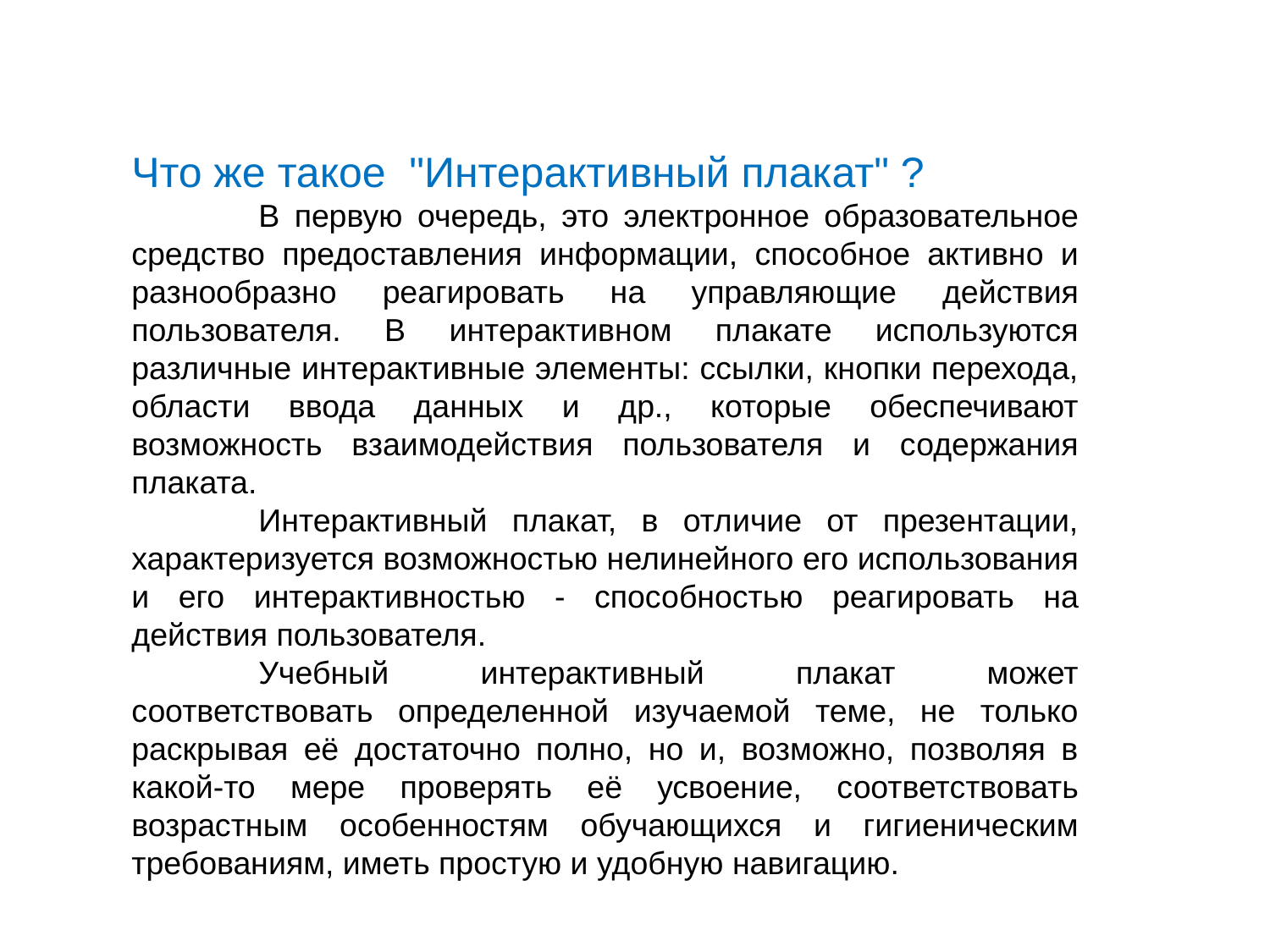

Что же такое  "Интерактивный плакат" ?
	В первую очередь, это электронное образовательное средство предоставления информации, способное активно и разнообразно реагировать на управляющие действия пользователя. В интерактивном плакате используются различные интерактивные элементы: ссылки, кнопки перехода, области ввода данных и др., которые обеспечивают возможность взаимодействия пользователя и содержания плаката.
	Интерактивный плакат, в отличие от презентации, характеризуется возможностью нелинейного его использования и его интерактивностью - способностью реагировать на действия пользователя.
	Учебный интерактивный плакат может соответствовать определенной изучаемой теме, не только раскрывая её достаточно полно, но и, возможно, позволяя в какой-то мере проверять её усвоение, соответствовать возрастным особенностям обучающихся и гигиеническим требованиям, иметь простую и удобную навигацию.